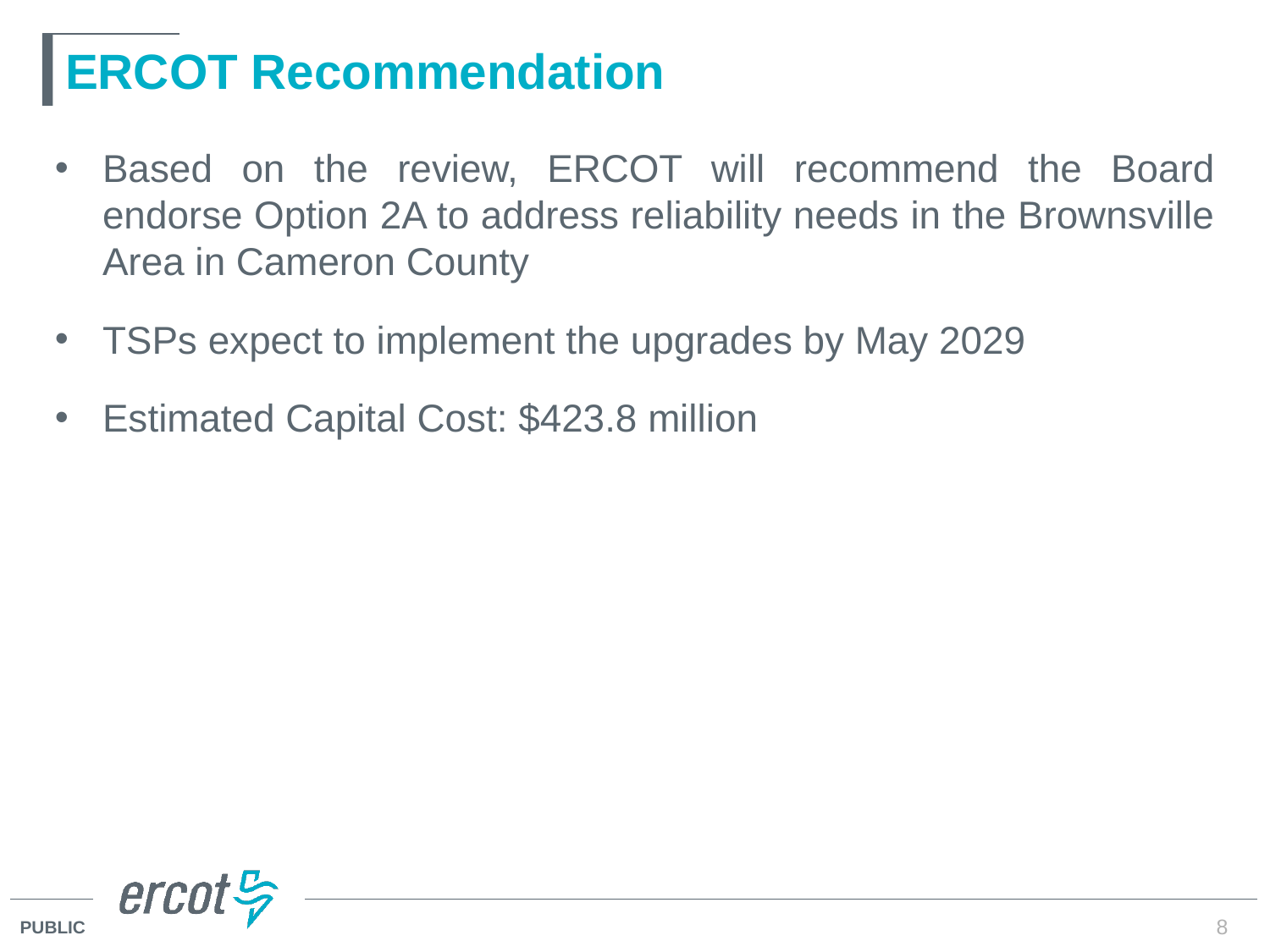

# ERCOT Recommendation
Based on the review, ERCOT will recommend the Board endorse Option 2A to address reliability needs in the Brownsville Area in Cameron County
TSPs expect to implement the upgrades by May 2029
Estimated Capital Cost: $423.8 million

8